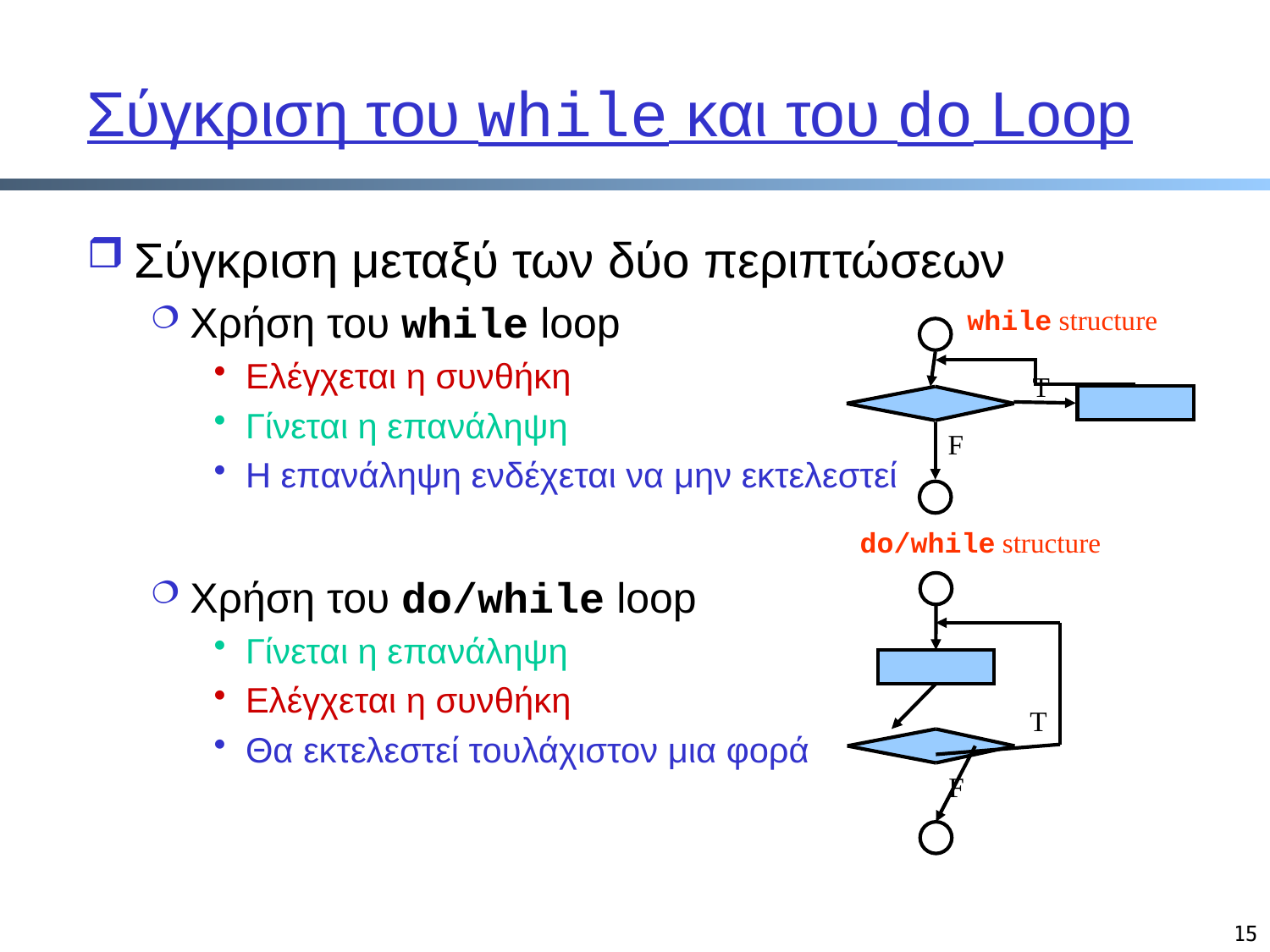

# Σύγκριση του while και του do Loop
Σύγκριση μεταξύ των δύο περιπτώσεων
Χρήση του while loop
Ελέγχεται η συνθήκη
Γίνεται η επανάληψη
Η επανάληψη ενδέχεται να μην εκτελεστεί

Χρήση του do/while loop
Γίνεται η επανάληψη
Ελέγχεται η συνθήκη
Θα εκτελεστεί τουλάχιστον μια φορά
while structure

T
F
do/while structure

T

F

15